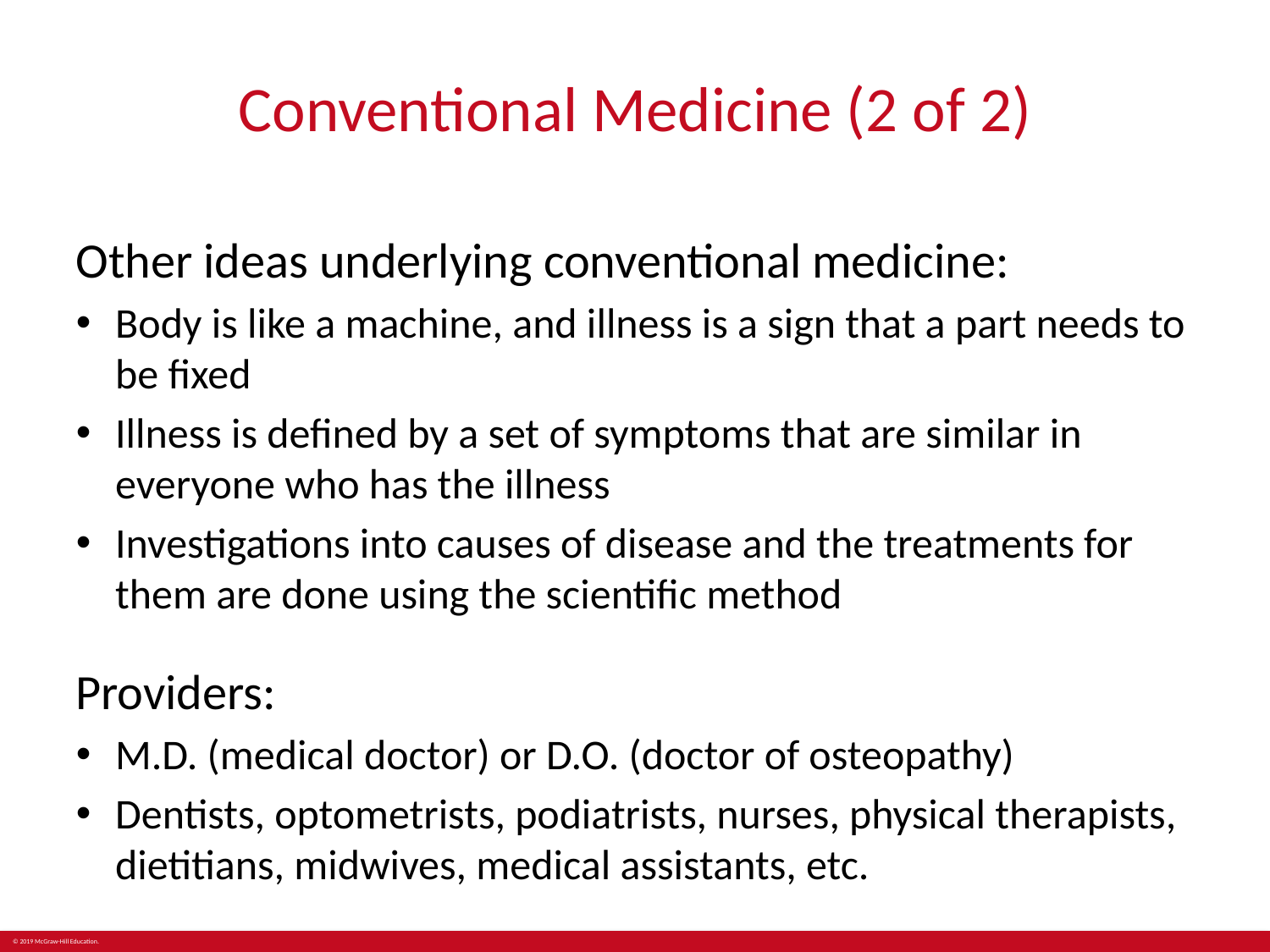

# Conventional Medicine (2 of 2)
Other ideas underlying conventional medicine:
Body is like a machine, and illness is a sign that a part needs to be fixed
Illness is defined by a set of symptoms that are similar in everyone who has the illness
Investigations into causes of disease and the treatments for them are done using the scientific method
Providers:
M.D. (medical doctor) or D.O. (doctor of osteopathy)
Dentists, optometrists, podiatrists, nurses, physical therapists, dietitians, midwives, medical assistants, etc.